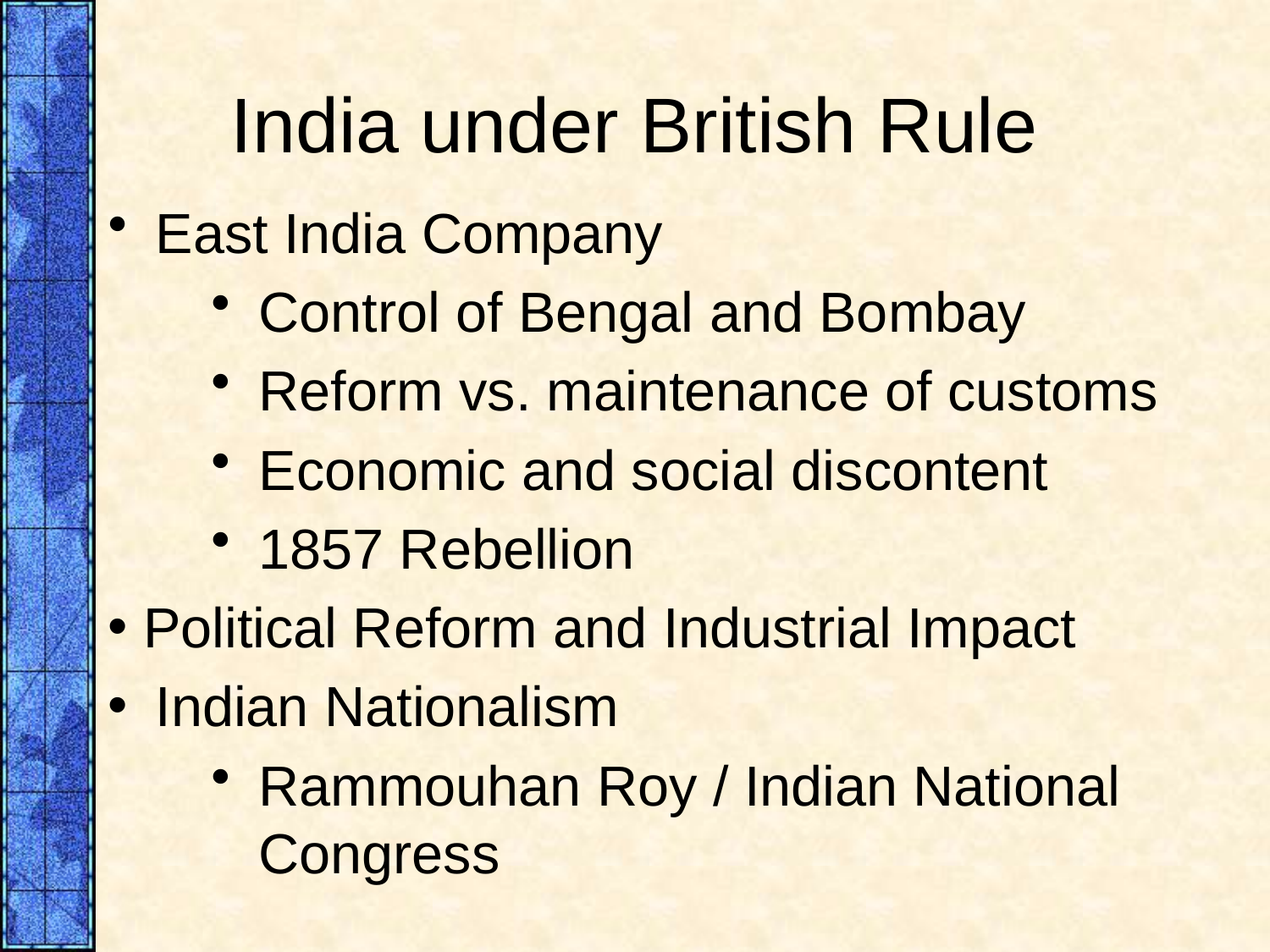

# India under British Rule
East India Company
Control of Bengal and Bombay
Reform vs. maintenance of customs
Economic and social discontent
1857 Rebellion
 Political Reform and Industrial Impact
Indian Nationalism
Rammouhan Roy / Indian National Congress